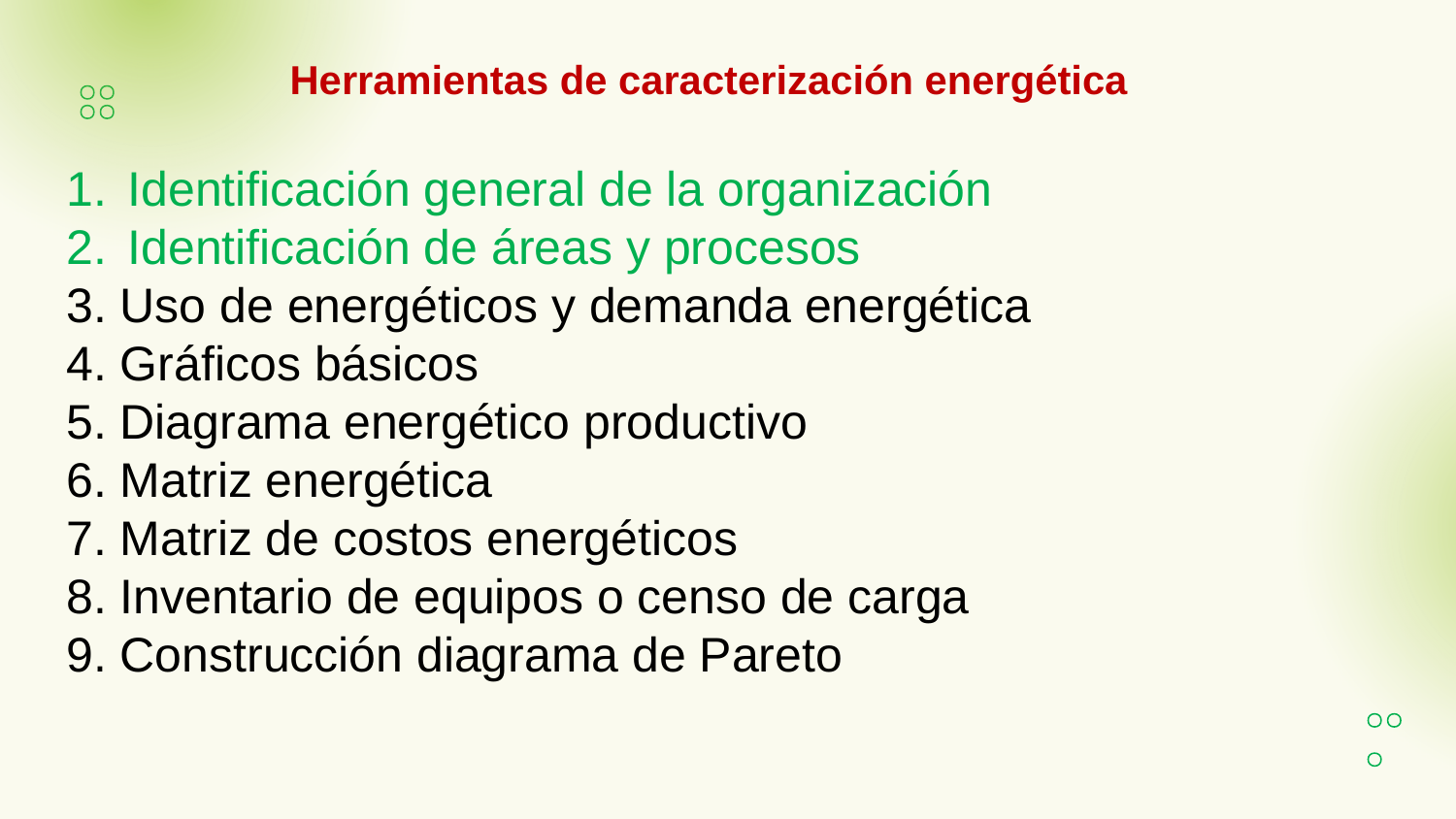

Herramientas de caracterización energética
Identificación general de la organización
Identificación de áreas y procesos
3. Uso de energéticos y demanda energética
4. Gráficos básicos
5. Diagrama energético productivo
6. Matriz energética
7. Matriz de costos energéticos
8. Inventario de equipos o censo de carga
9. Construcción diagrama de Pareto